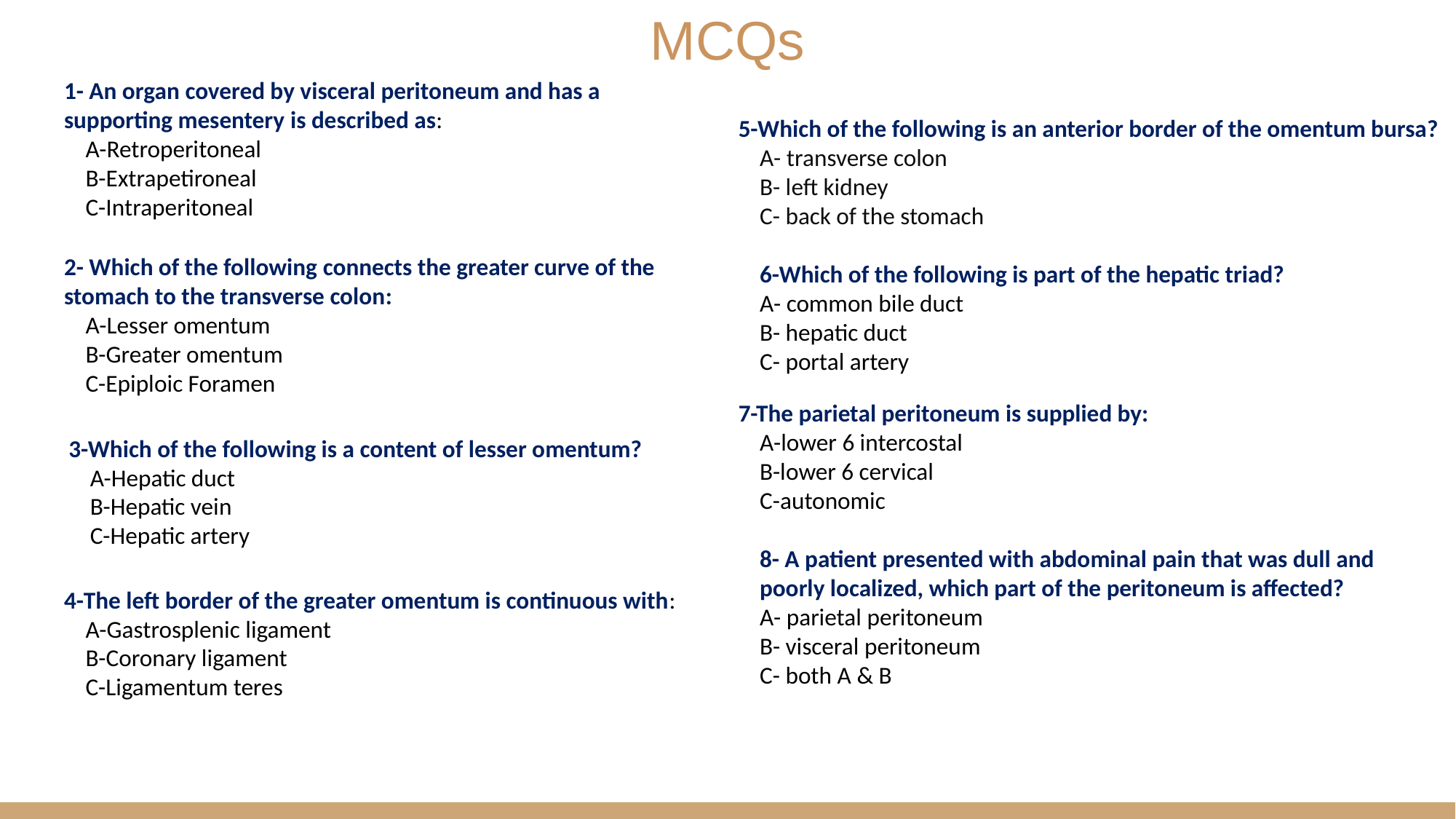

1- An organ covered by visceral peritoneum and has a supporting mesentery is described as:
A-Retroperitoneal
B-Extrapetironeal
C-Intraperitoneal
5-Which of the following is an anterior border of the omentum bursa?
A- transverse colon
B- left kidney
C- back of the stomach

6-Which of the following is part of the hepatic triad?
A- common bile duct
B- hepatic duct
C- portal artery
2- Which of the following connects the greater curve of the stomach to the transverse colon:
A-Lesser omentum
B-Greater omentum
C-Epiploic Foramen
7-The parietal peritoneum is supplied by:
A-lower 6 intercostal
B-lower 6 cervical
C-autonomic

8- A patient presented with abdominal pain that was dull and poorly localized, which part of the peritoneum is affected?
A- parietal peritoneum
B- visceral peritoneum
C- both A & B
3-Which of the following is a content of lesser omentum?
A-Hepatic duct
B-Hepatic vein
C-Hepatic artery
4-The left border of the greater omentum is continuous with:
A-Gastrosplenic ligament
B-Coronary ligament
C-Ligamentum teres